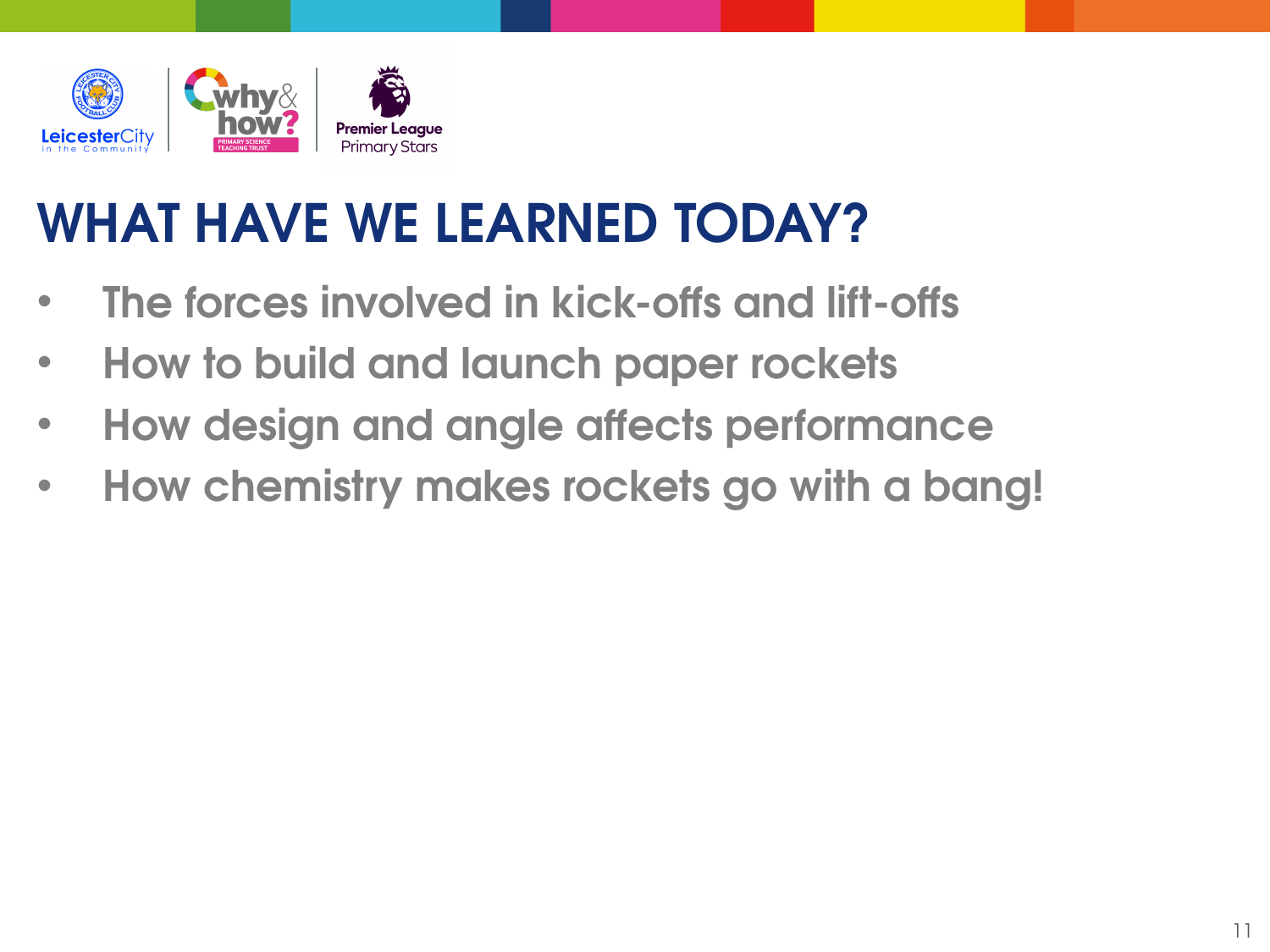

WHAT HAVE WE LEARNED TODAY?
   The forces involved in kick-offs and lift-offs
   How to build and launch paper rockets
   How design and angle affects performance
   How chemistry makes rockets go with a bang!
11